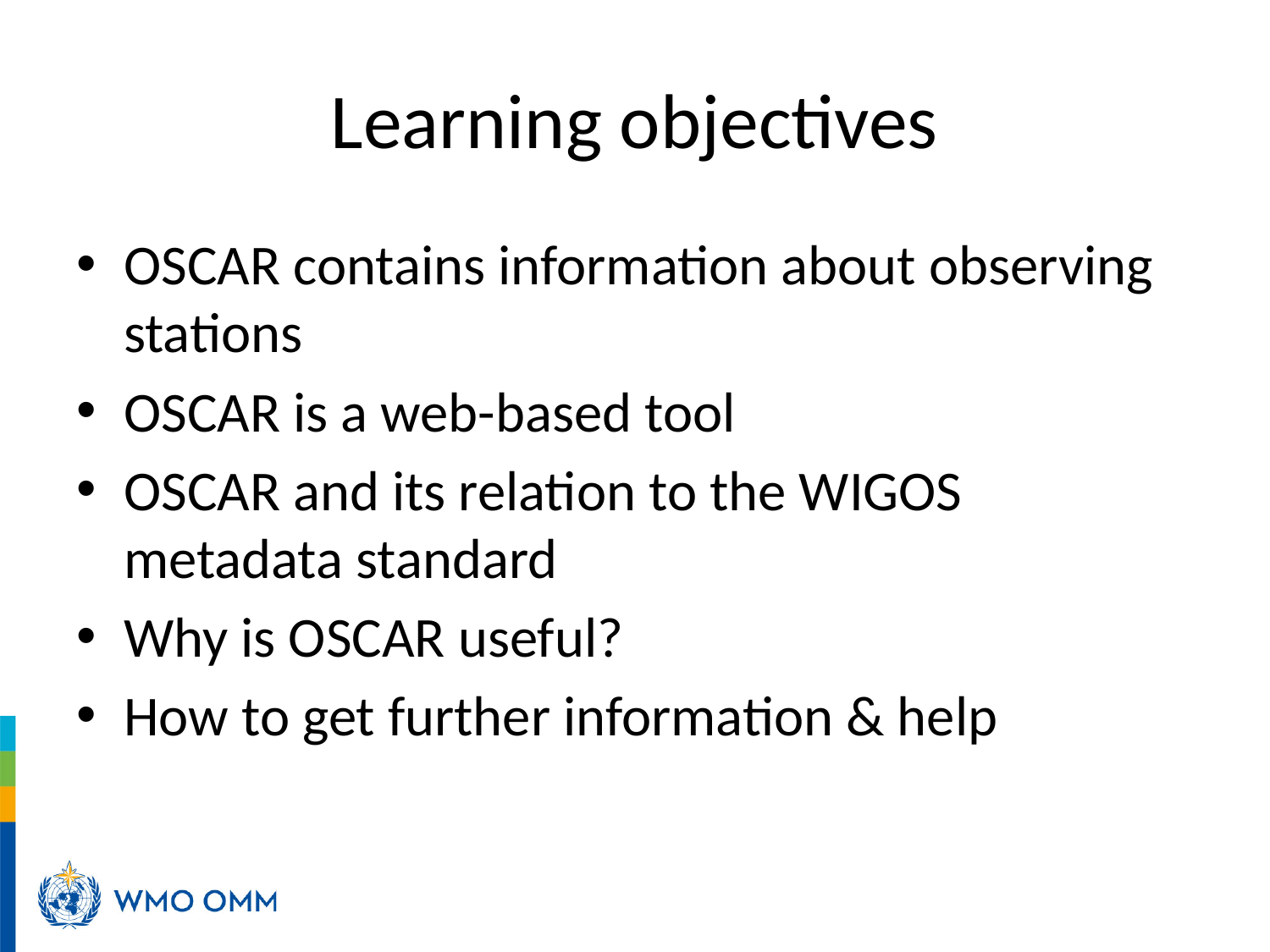

# Learning objectives
OSCAR contains information about observing stations
OSCAR is a web-based tool
OSCAR and its relation to the WIGOS metadata standard
Why is OSCAR useful?
How to get further information & help